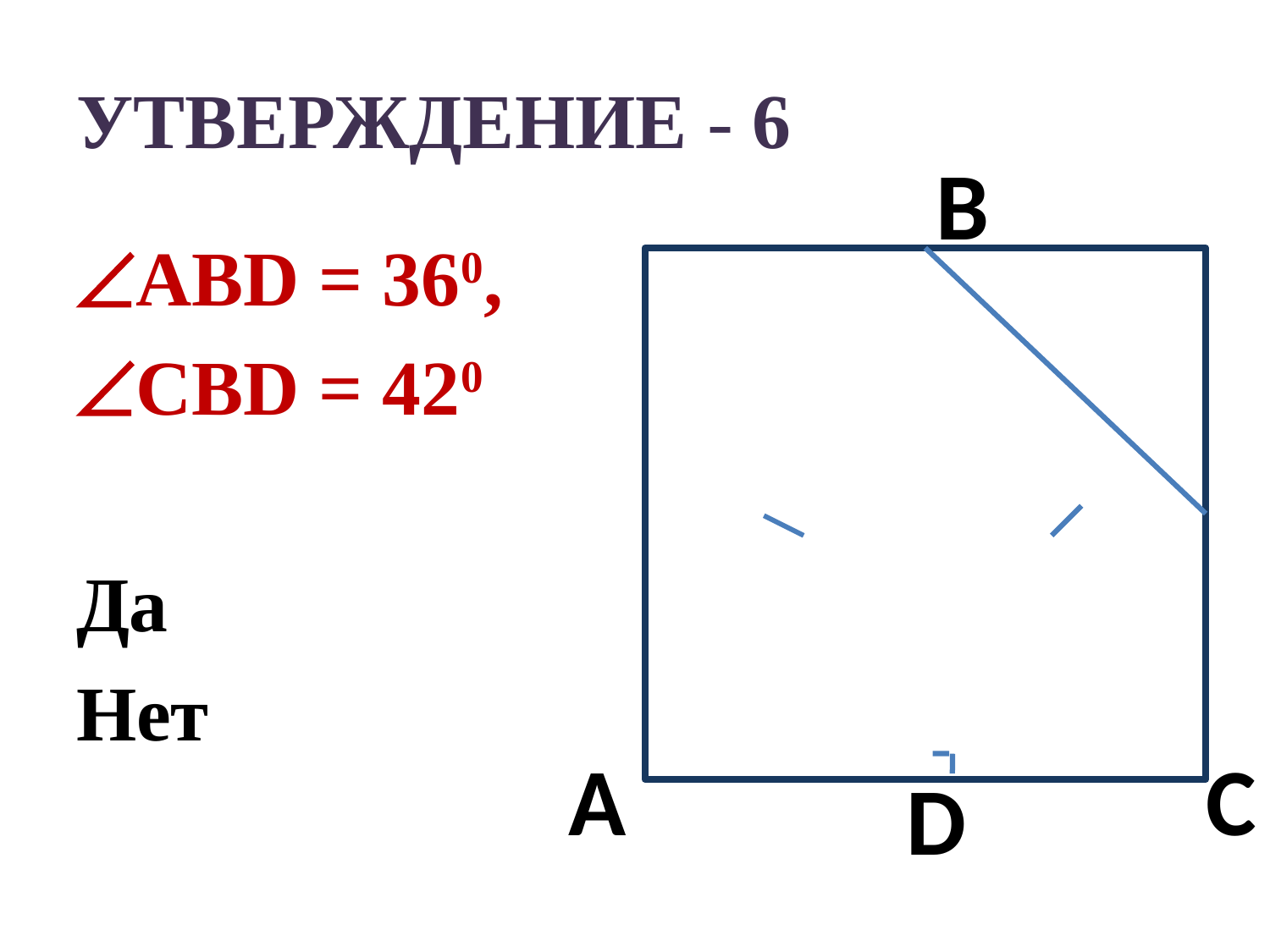

# УТВЕРЖДЕНИЕ - 6
В
∠ABD = 360,
∠CBD = 420

Да
Нет

АА

А
С
D